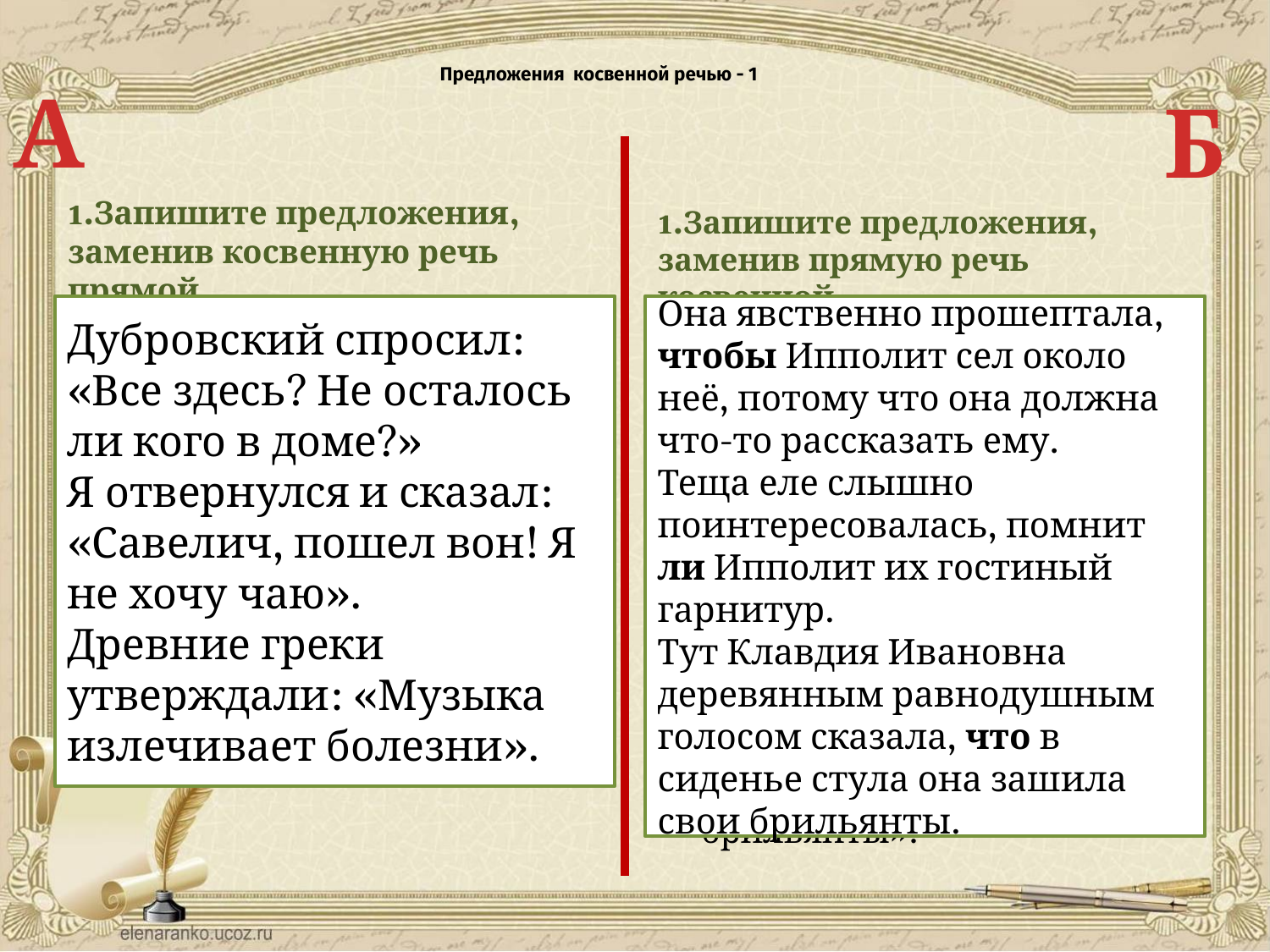

# Предложения  косвенной речью - 1
А
Б
1.Запишите предложения, заменив косвенную речь прямой

1.Запишите предложения, заменив прямую речь косвенной.

Дубровский спросил, все ли здесь  и не осталось ли кого в доме.
Я отвернулся и сказал Савеличу, чтобы он пошел вон и что я не хочу чаю.
Древние греки утверждали, что музыка излечивает болезни.

Дубровский спросил: «Все здесь? Не осталось ли кого в доме?»
Я отвернулся и сказал: «Савелич, пошел вон! Я не хочу чаю».
Древние греки утверждали: «Музыка излечивает болезни».
Она явственно прошептала, чтобы Ипполит сел около неё, потому что она должна  что-то рассказать ему.
Теща еле слышно поинтересовалась, помнит ли Ипполит их гостиный гарнитур.
Тут Клавдия Ивановна деревянным равнодушным голосом сказала, что в сиденье стула она зашила свои брильянты.
«Ипполит, - прошептала она явственно, - сядьте около меня. Я должна рассказать вам...»
«Ипполит, - еле слышно поинтересовалась теща, - помните вы наш гостиный гарнитур?»
Тут Клавдия Ивановна деревянным равнодушным голосом сказала: « В сиденье стула я зашила свои брильянты».